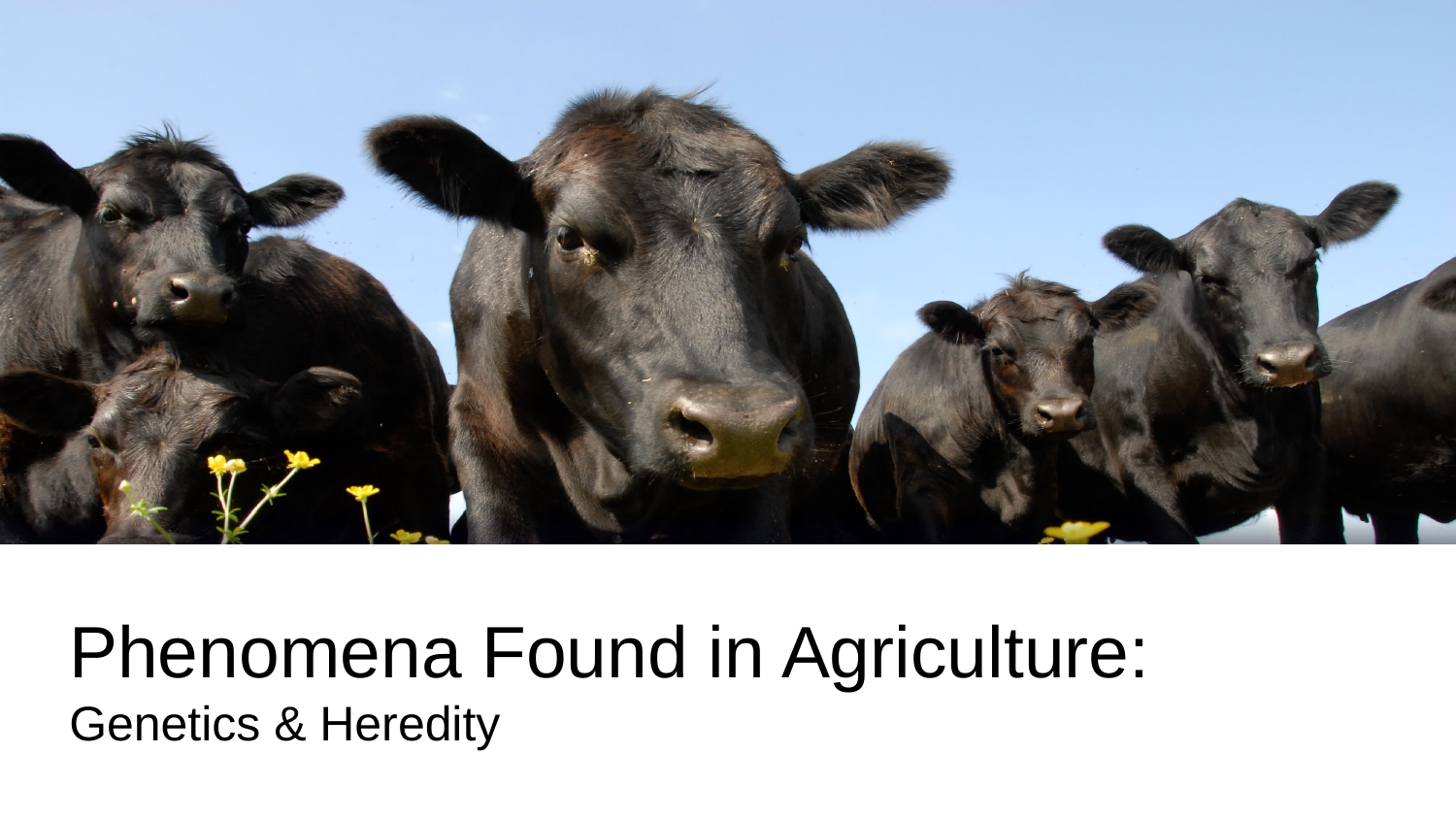

Phenomena Found in Agriculture:
Genetics & Heredity